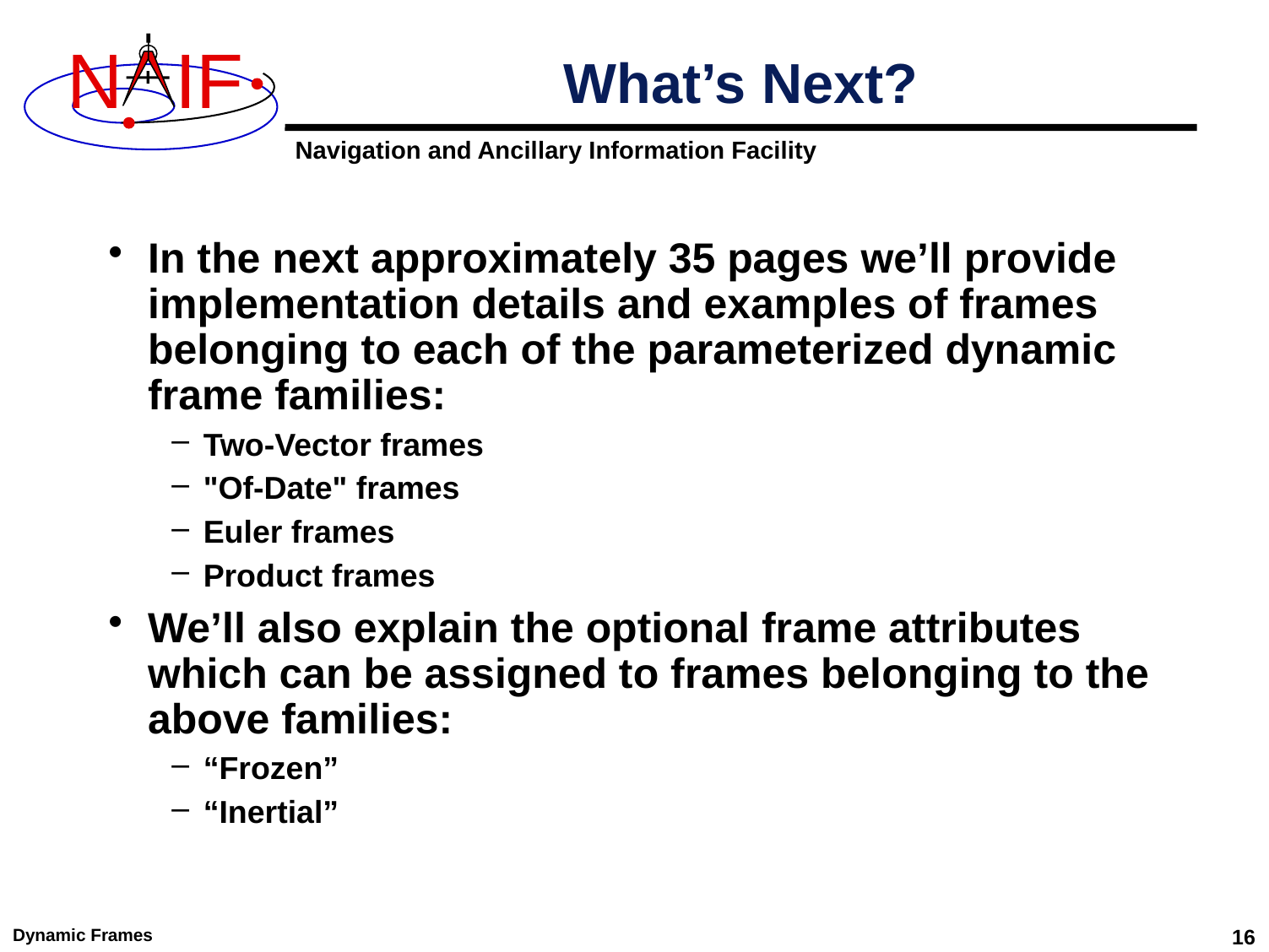

# What’s Next?
In the next approximately 35 pages we’ll provide implementation details and examples of frames belonging to each of the parameterized dynamic frame families:
Two-Vector frames
"Of-Date" frames
Euler frames
Product frames
We’ll also explain the optional frame attributes which can be assigned to frames belonging to the above families:
“Frozen”
“Inertial”

Dynamic Frames
16